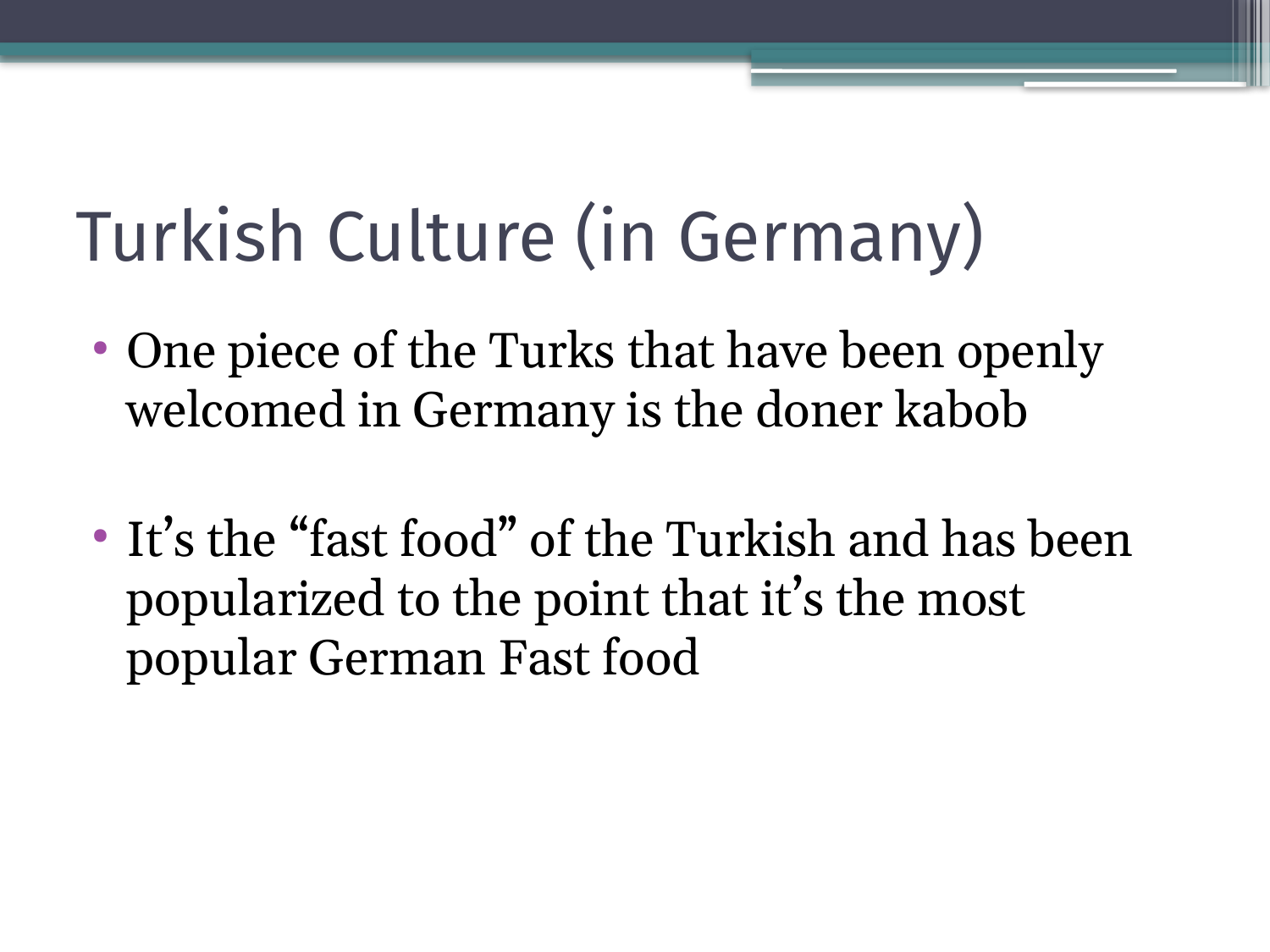

# Turkish Culture (in Germany)
One piece of the Turks that have been openly welcomed in Germany is the doner kabob

It’s the “fast food” of the Turkish and has been popularized to the point that it’s the most popular German Fast food